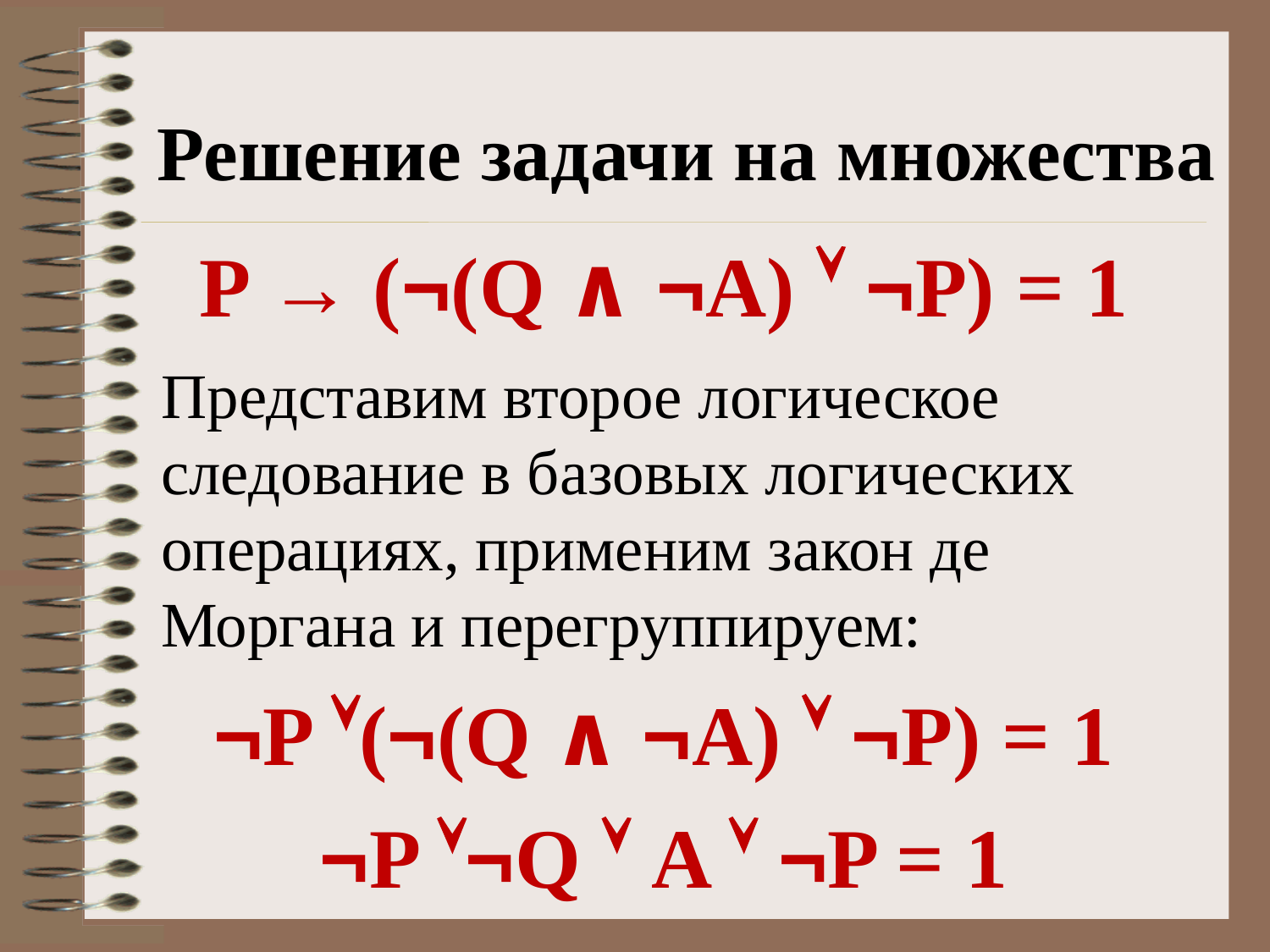

Решение задачи на множества
P → (¬(Q ∧ ¬A) ∨ ¬P) = 1
Представим второе логическое следование в базовых логических операциях, применим закон де Моргана и перегруппируем:
¬P ∨(¬(Q ∧ ¬A) ∨ ¬P) = 1
¬P ∨¬Q ∨ A ∨ ¬P = 1